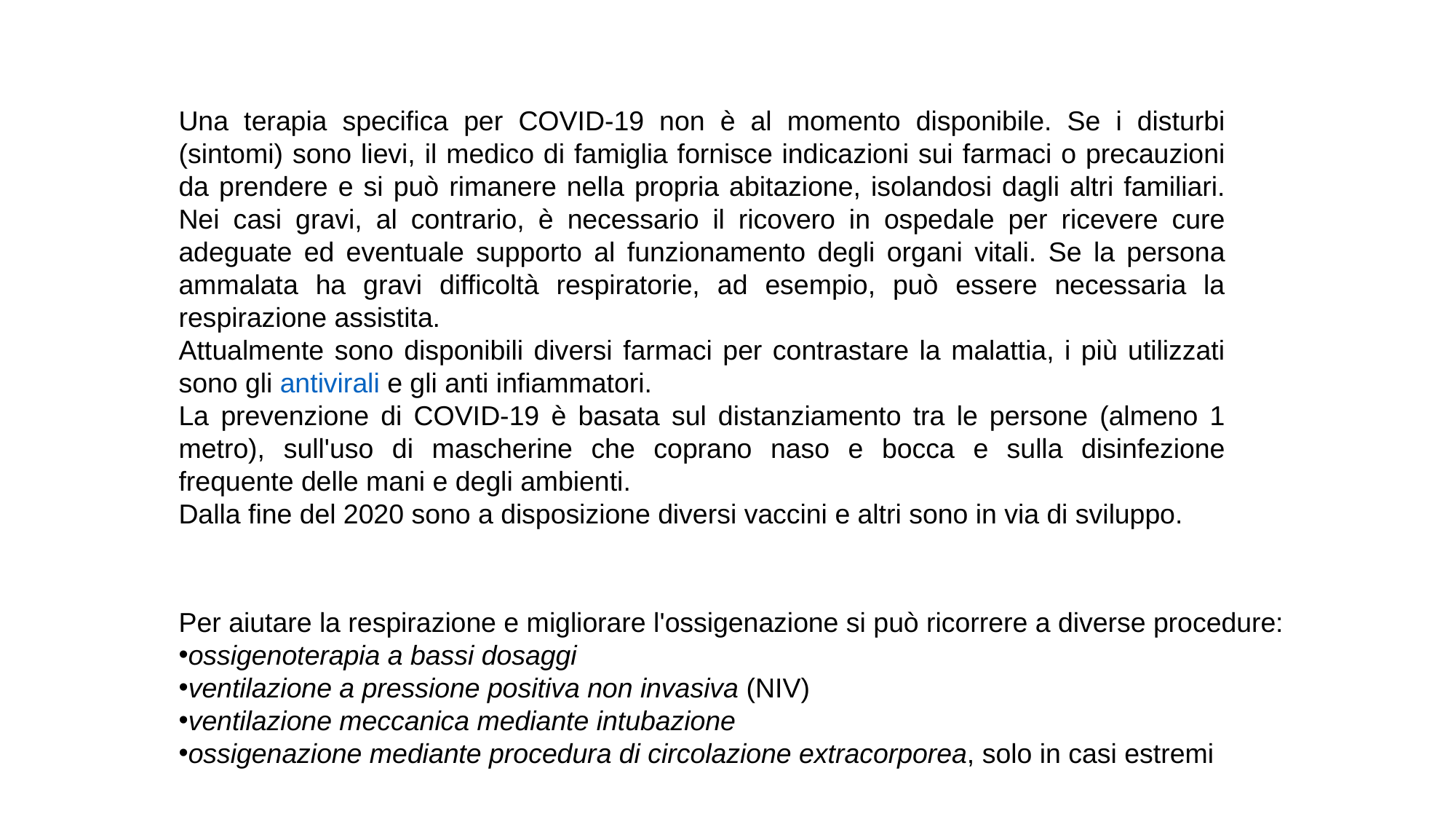

Una terapia specifica per COVID-19 non è al momento disponibile. Se i disturbi (sintomi) sono lievi, il medico di famiglia fornisce indicazioni sui farmaci o precauzioni da prendere e si può rimanere nella propria abitazione, isolandosi dagli altri familiari. Nei casi gravi, al contrario, è necessario il ricovero in ospedale per ricevere cure adeguate ed eventuale supporto al funzionamento degli organi vitali. Se la persona ammalata ha gravi difficoltà respiratorie, ad esempio, può essere necessaria la respirazione assistita.
Attualmente sono disponibili diversi farmaci per contrastare la malattia, i più utilizzati sono gli antivirali e gli anti infiammatori.
La prevenzione di COVID-19 è basata sul distanziamento tra le persone (almeno 1 metro), sull'uso di mascherine che coprano naso e bocca e sulla disinfezione frequente delle mani e degli ambienti.
Dalla fine del 2020 sono a disposizione diversi vaccini e altri sono in via di sviluppo.
Per aiutare la respirazione e migliorare l'ossigenazione si può ricorrere a diverse procedure:
ossigenoterapia a bassi dosaggi
ventilazione a pressione positiva non invasiva (NIV)
ventilazione meccanica mediante intubazione
ossigenazione mediante procedura di circolazione extracorporea, solo in casi estremi